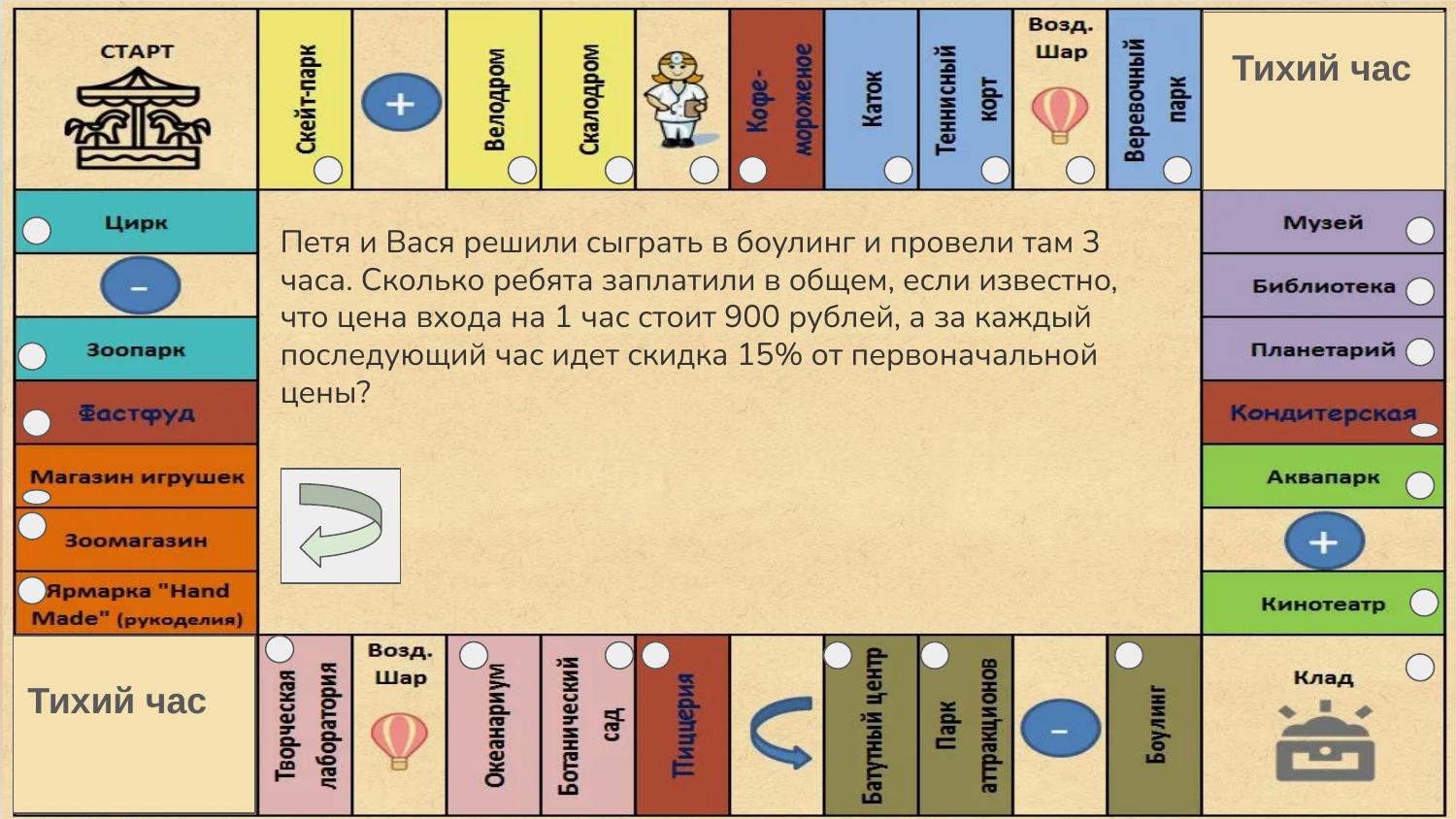

Тихий час

Петя и Вася решили сыграть в боулинг и провели там 3 часа. Сколько ребята заплатили в общем, если известно, что цена входа на 1 час стоит 900 рублей, а за каждый последующий час идет скидка 15% от первоначальной цены?

Тихий час